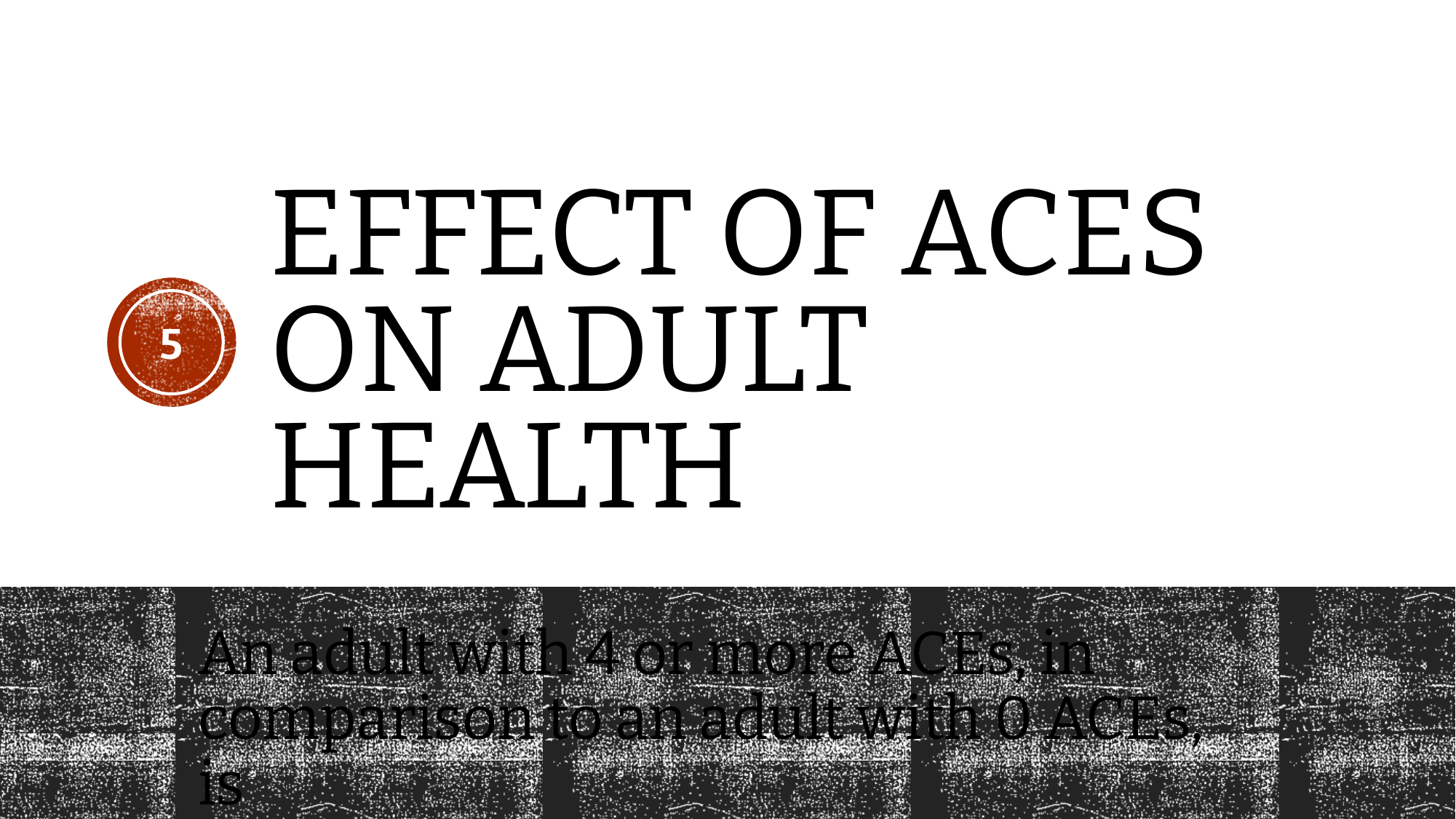

# Effect of ACEs on adult health
5
An adult with 4 or more ACEs, in comparison to an adult with 0 ACEs, is